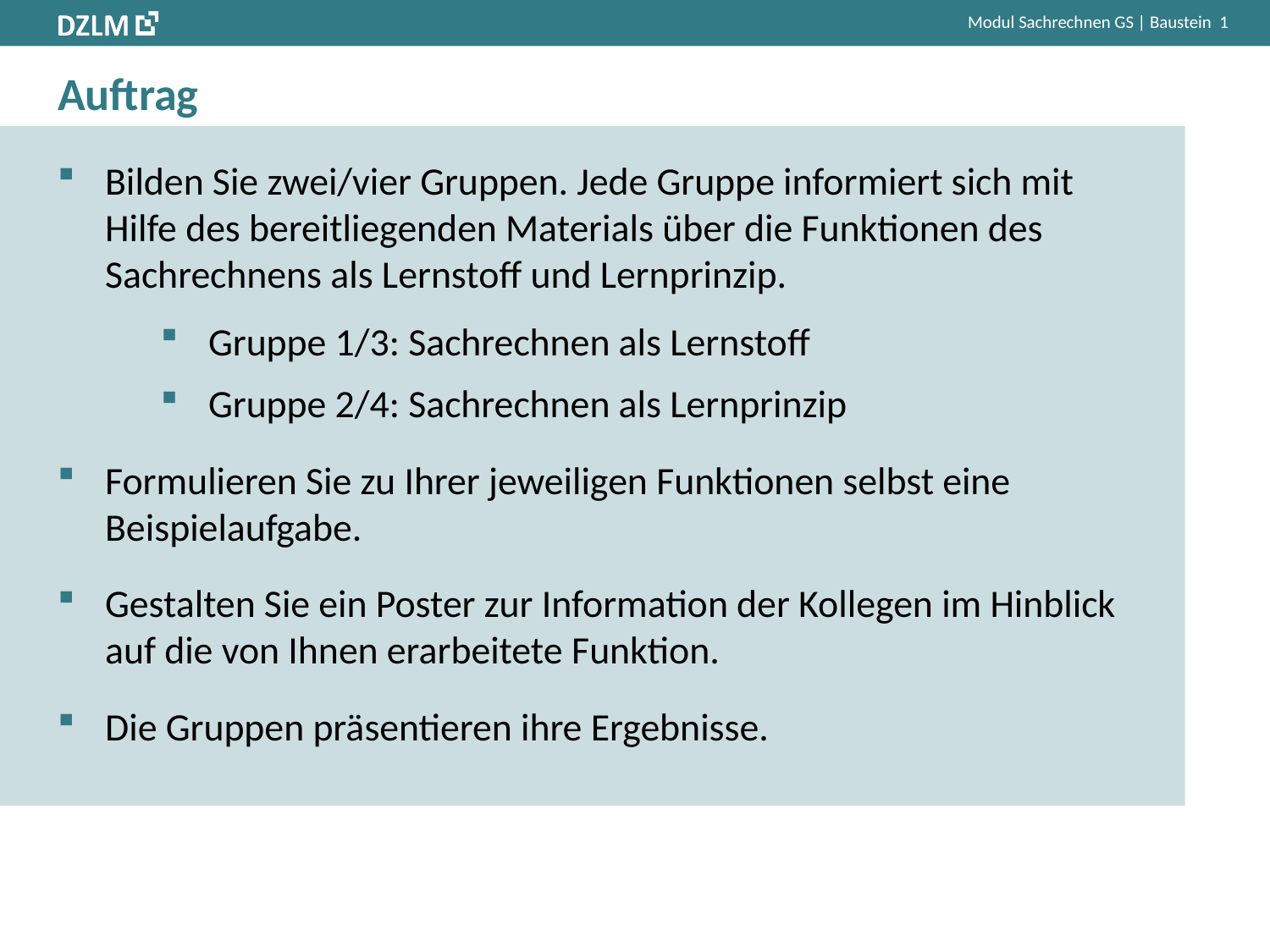

# Auftrag

Bilden Sie zwei/vier Gruppen. Jede Gruppe informiert sich mit Hilfe des bereitliegenden Materials über die Funktionen des Sachrechnens als Lernstoff und Lernprinzip.
Gruppe 1/3: Sachrechnen als Lernstoff
Gruppe 2/4: Sachrechnen als Lernprinzip
Formulieren Sie zu Ihrer jeweiligen Funktionen selbst eine Beispielaufgabe.
Gestalten Sie ein Poster zur Information der Kollegen im Hinblick auf die von Ihnen erarbeitete Funktion.
Die Gruppen präsentieren ihre Ergebnisse.